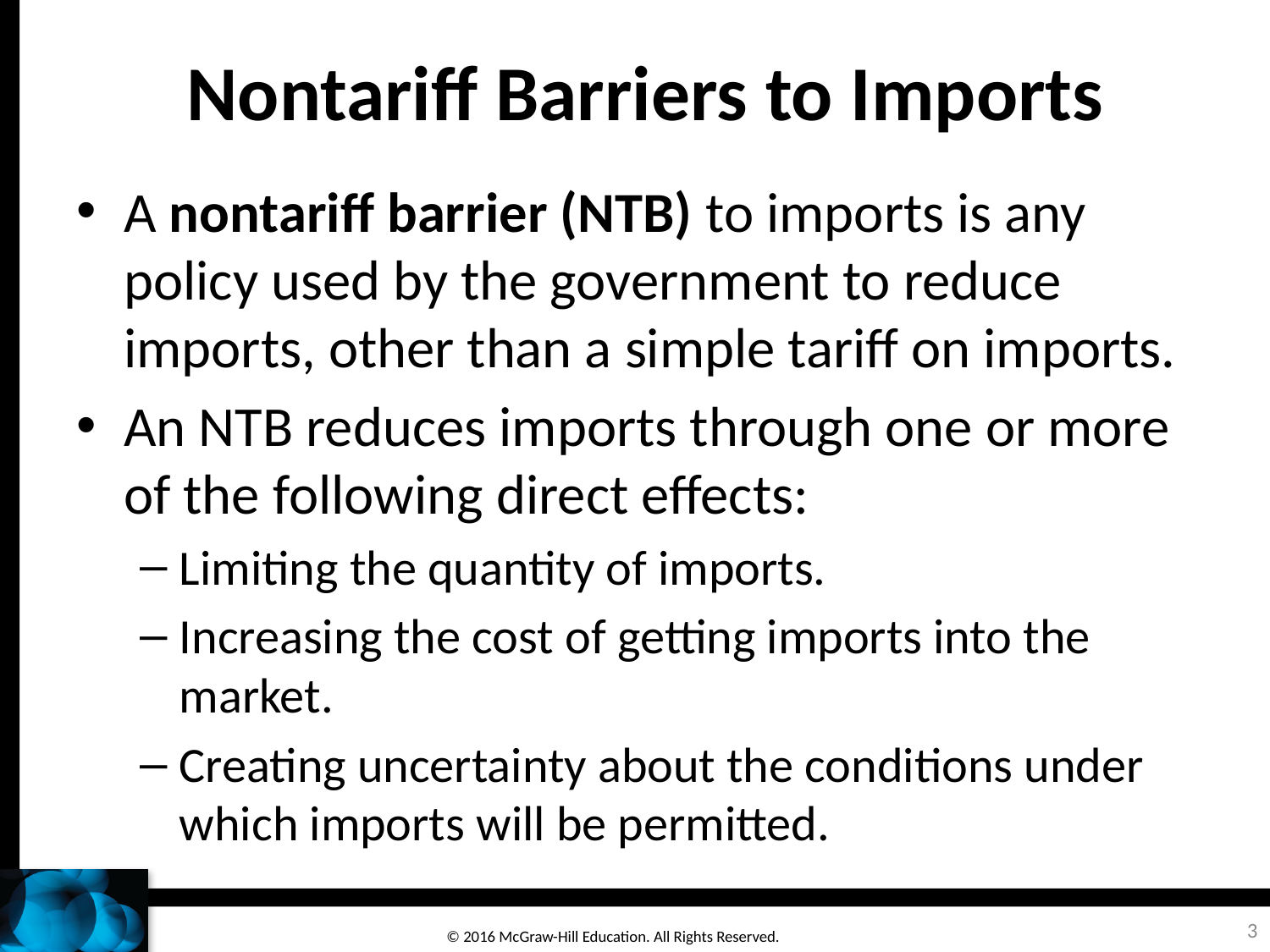

# Nontariff Barriers to Imports
A nontariff barrier (NTB) to imports is any policy used by the government to reduce imports, other than a simple tariff on imports.
An NTB reduces imports through one or more of the following direct effects:
Limiting the quantity of imports.
Increasing the cost of getting imports into the market.
Creating uncertainty about the conditions under which imports will be permitted.
3
© 2016 McGraw-Hill Education. All Rights Reserved.